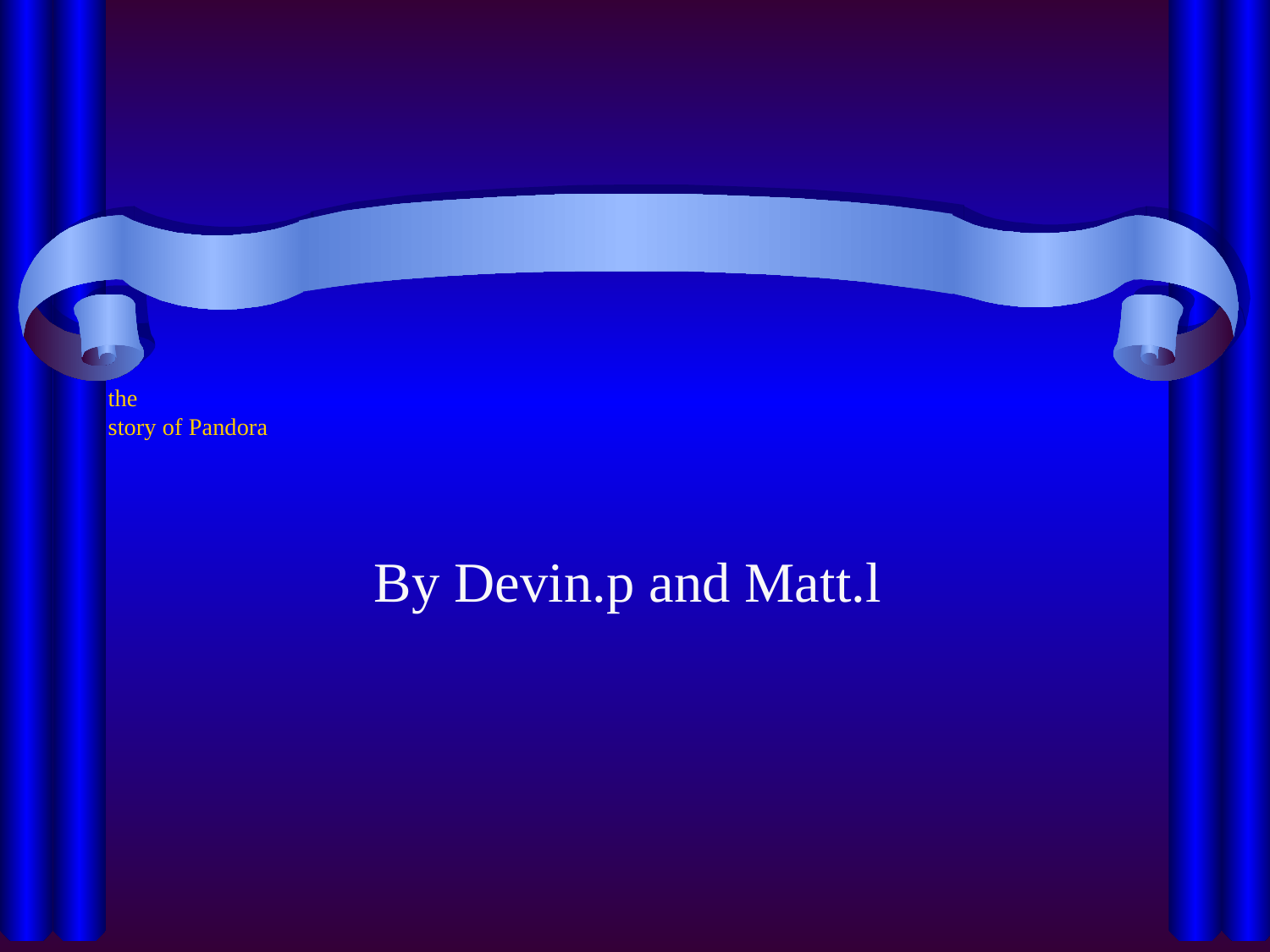

# the story of Pandora
By Devin.p and Matt.l